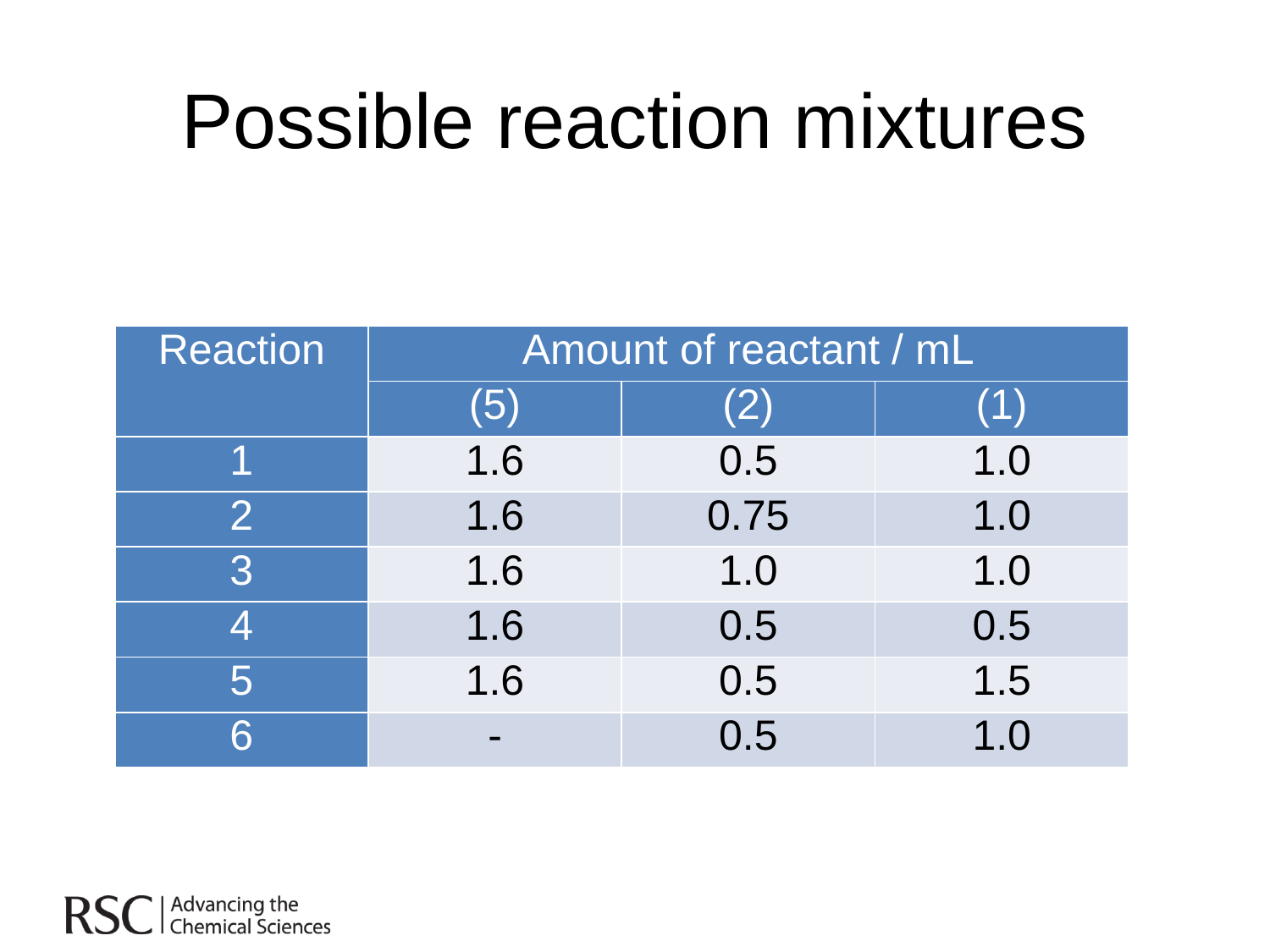

# Possible reaction mixtures
| Reaction | Amount of reactant / mL |  |  |
| --- | --- | --- | --- |
|  | (5) | (2) | (1) |
| 1 | 1.6 | 0.5 | 1.0 |
| 2 | 1.6 | 0.75 | 1.0 |
| 3 | 1.6 | 1.0 | 1.0 |
| 4 | 1.6 | 0.5 | 0.5 |
| 5 | 1.6 | 0.5 | 1.5 |
| 6 | - | 0.5 | 1.0 |